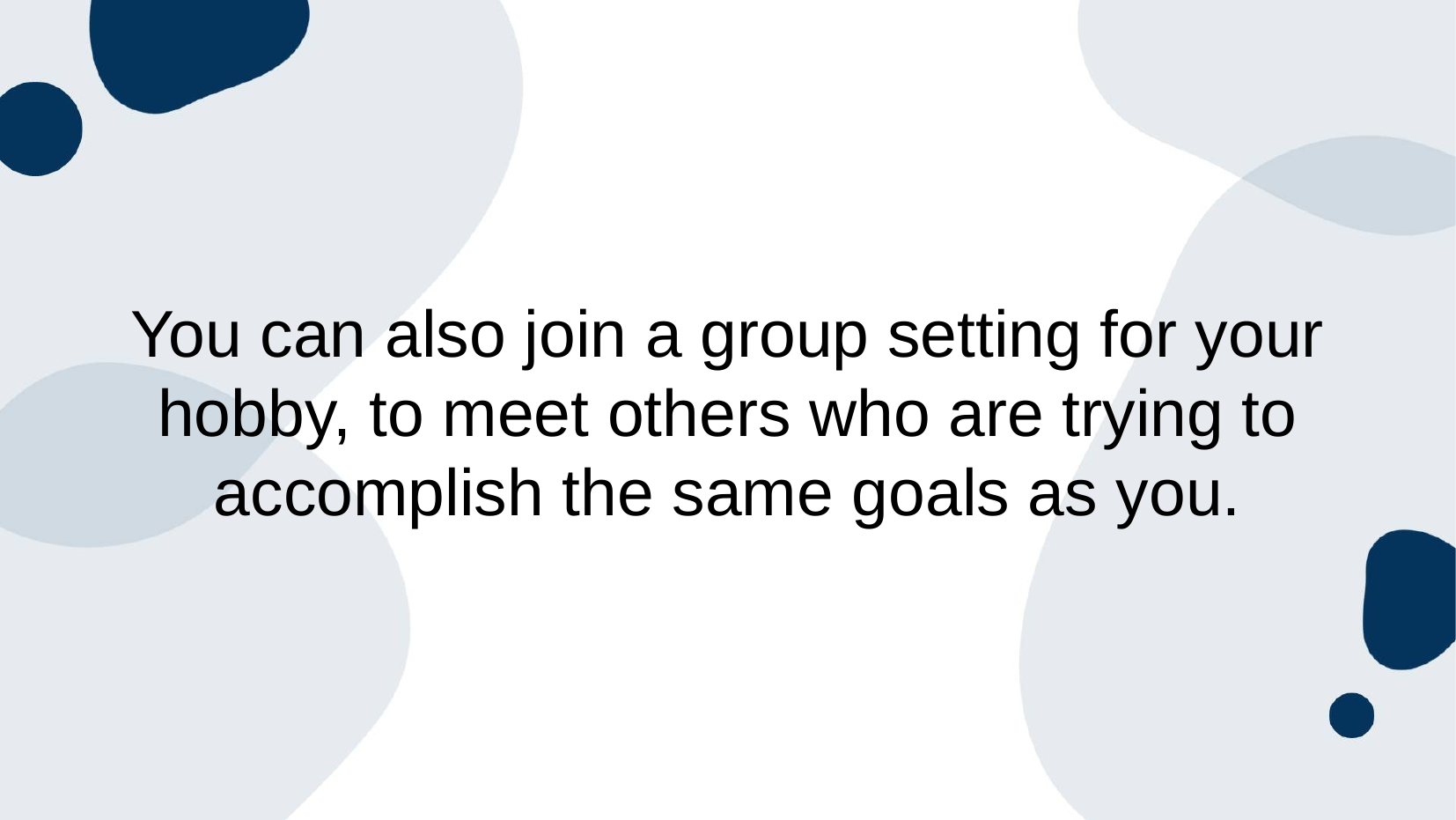

You can also join a group setting for your hobby, to meet others who are trying to accomplish the same goals as you.